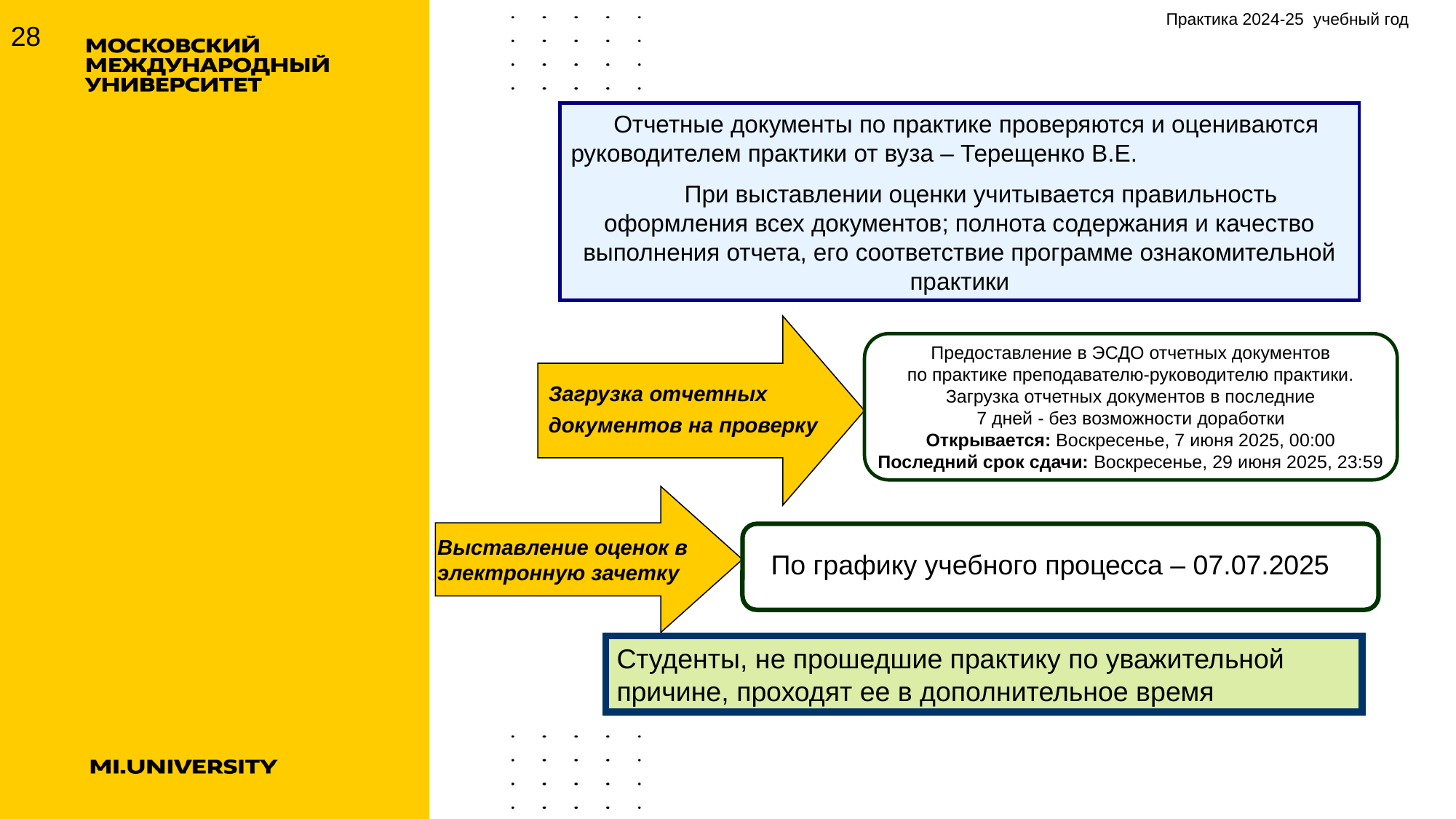

Практика 2024-25  учебный год
28
Отчетные документы по практике проверяются и оцениваются руководителем практики от вуза – Терещенко В.Е.
При выставлении оценки учитывается правильность оформления всех документов; полнота содержания и качество выполнения отчета, его соответствие программе ознакомительной практики

Предоставление в ЭСДО отчетных документов
 по практике преподавателю-руководителю практики.
Загрузка отчетных документов в последние
 7 дней - без возможности доработки
Открывается: Воскресенье, 7 июня 2025, 00:00
Последний срок сдачи: Воскресенье, 29 июня 2025, 23:59
Загрузка отчетных документов на проверку

Выставление оценок в электронную зачетку
По графику учебного процесса – 07.07.2025
Студенты, не прошедшие практику по уважительной причине, проходят ее в дополнительное время